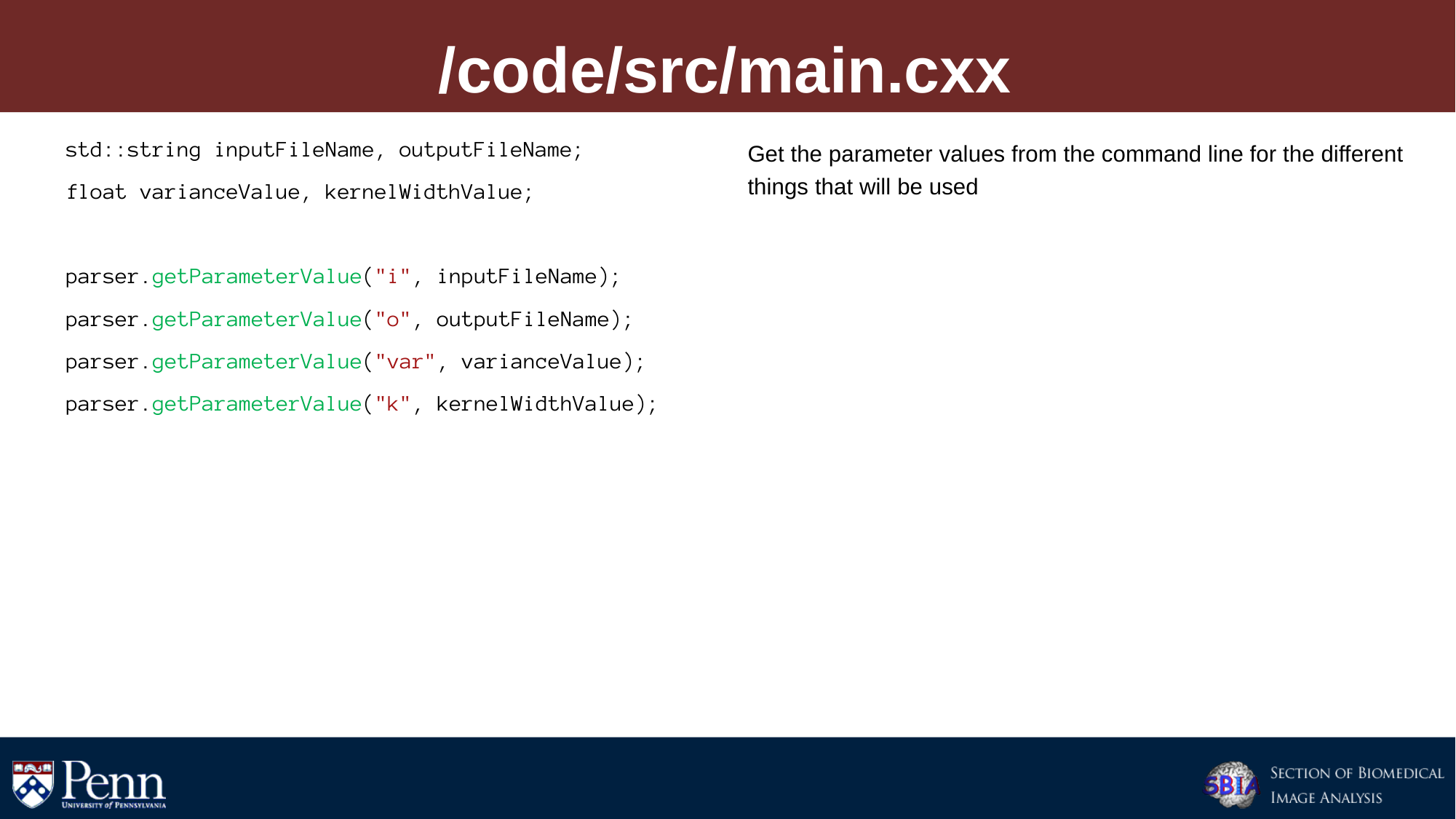

# /code/src/main.cxx
  std::string inputFileName, outputFileName;
  float varianceValue, kernelWidthValue;

  parser.getParameterValue("i", inputFileName);
  parser.getParameterValue("o", outputFileName);
  parser.getParameterValue("var", varianceValue);
  parser.getParameterValue("k", kernelWidthValue);
Get the parameter values from the command line for the different things that will be used